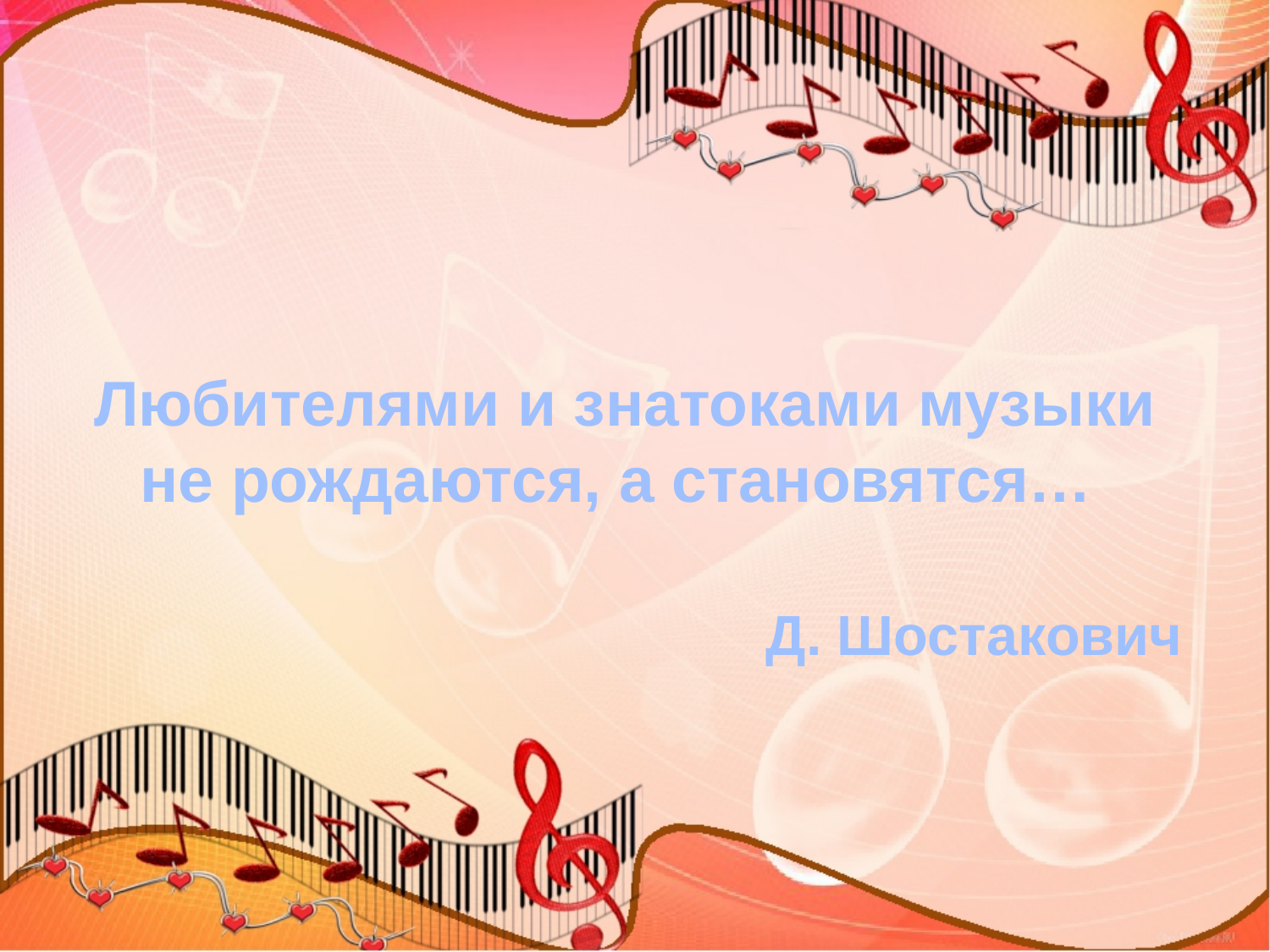

Любителями и знатоками музыки не рождаются, а становятся…
Д. Шостакович